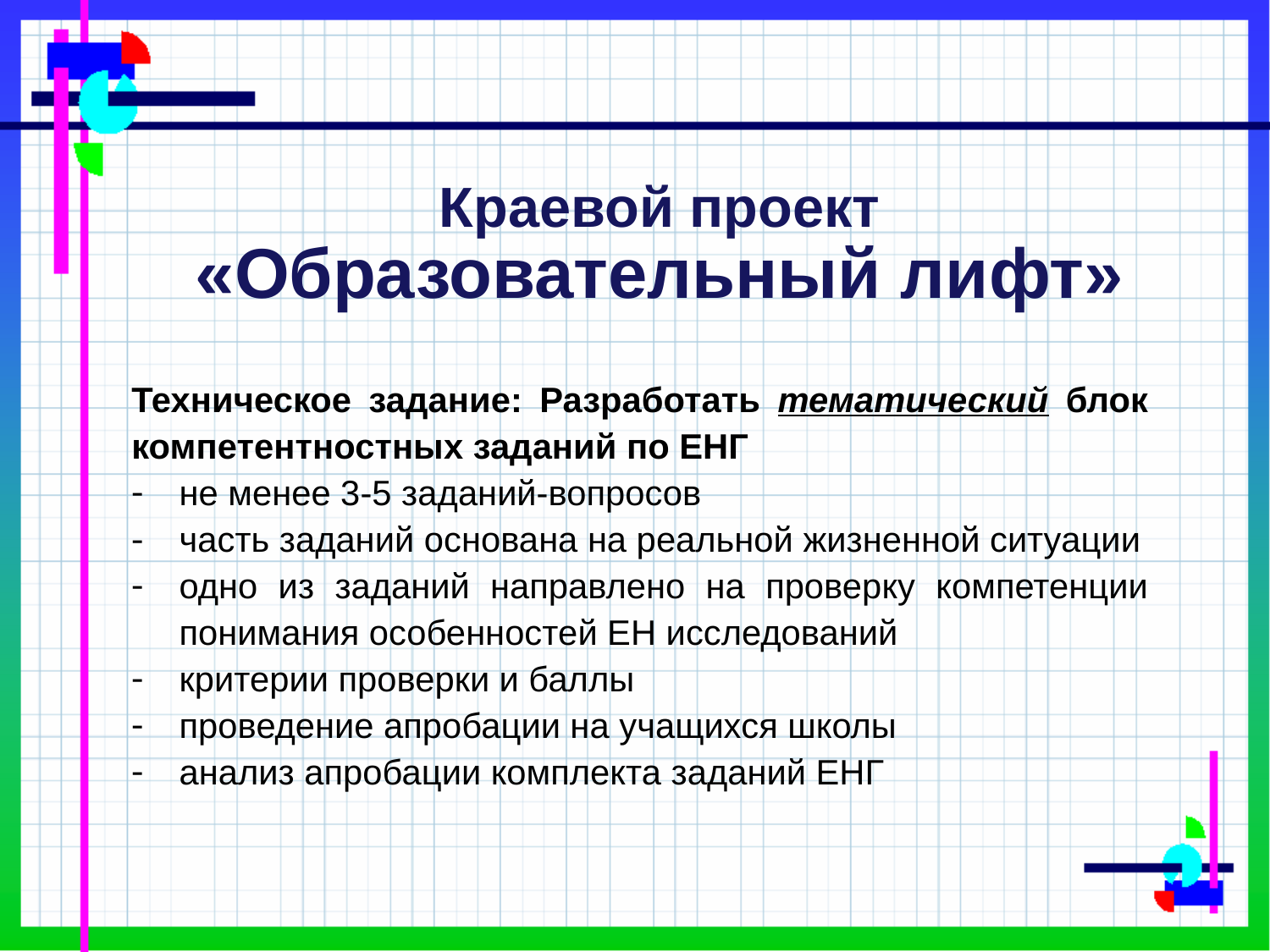

# Краевой проект «Образовательный лифт»
Техническое задание: Разработать тематический блок компетентностных заданий по ЕНГ
не менее 3-5 заданий-вопросов
часть заданий основана на реальной жизненной ситуации
одно из заданий направлено на проверку компетенции понимания особенностей ЕН исследований
критерии проверки и баллы
проведение апробации на учащихся школы
анализ апробации комплекта заданий ЕНГ